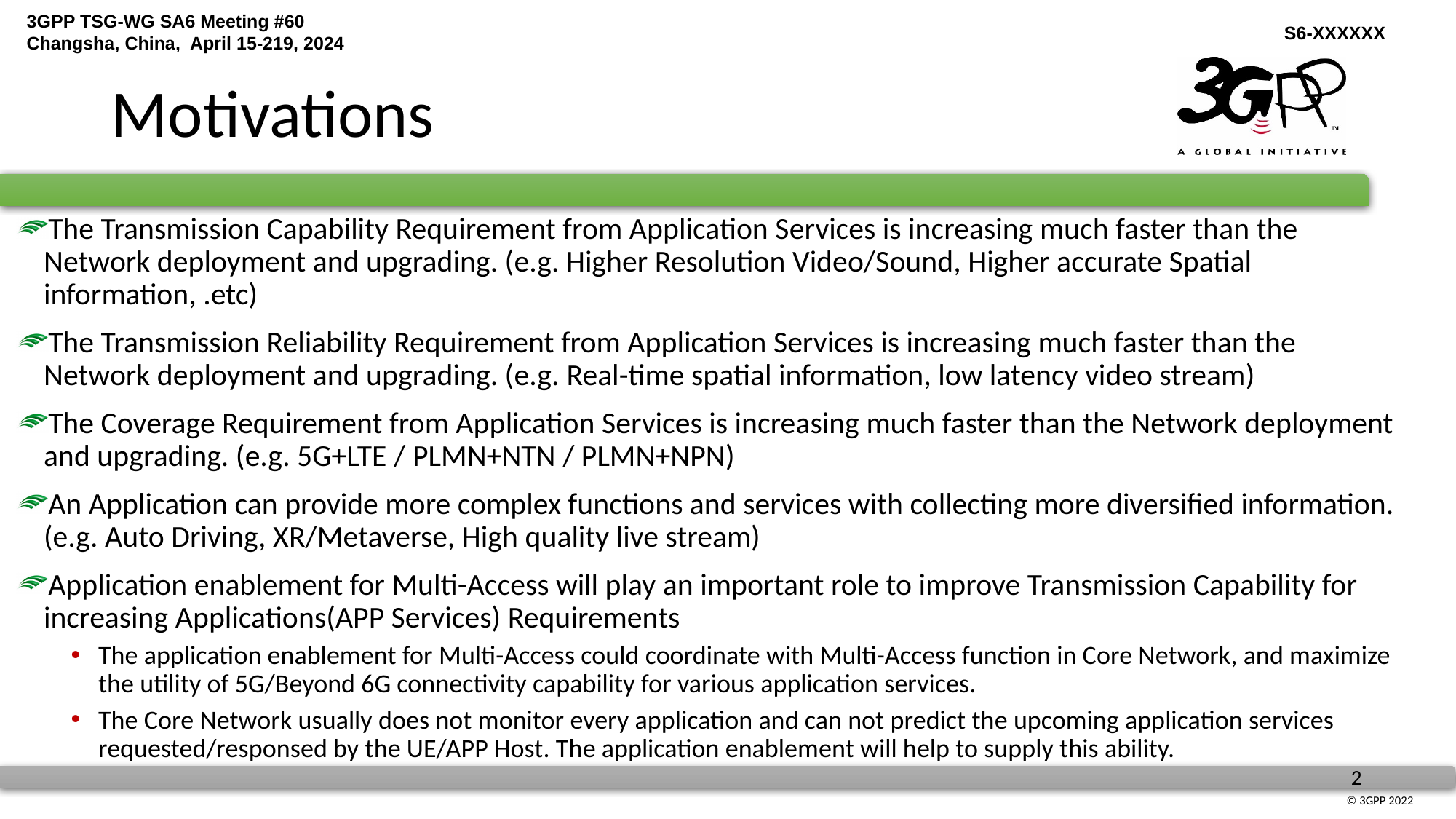

# Motivations
The Transmission Capability Requirement from Application Services is increasing much faster than the Network deployment and upgrading. (e.g. Higher Resolution Video/Sound, Higher accurate Spatial information, .etc)
The Transmission Reliability Requirement from Application Services is increasing much faster than the Network deployment and upgrading. (e.g. Real-time spatial information, low latency video stream)
The Coverage Requirement from Application Services is increasing much faster than the Network deployment and upgrading. (e.g. 5G+LTE / PLMN+NTN / PLMN+NPN)
An Application can provide more complex functions and services with collecting more diversified information. (e.g. Auto Driving, XR/Metaverse, High quality live stream)
Application enablement for Multi-Access will play an important role to improve Transmission Capability for increasing Applications(APP Services) Requirements
The application enablement for Multi-Access could coordinate with Multi-Access function in Core Network, and maximize the utility of 5G/Beyond 6G connectivity capability for various application services.
The Core Network usually does not monitor every application and can not predict the upcoming application services requested/responsed by the UE/APP Host. The application enablement will help to supply this ability.